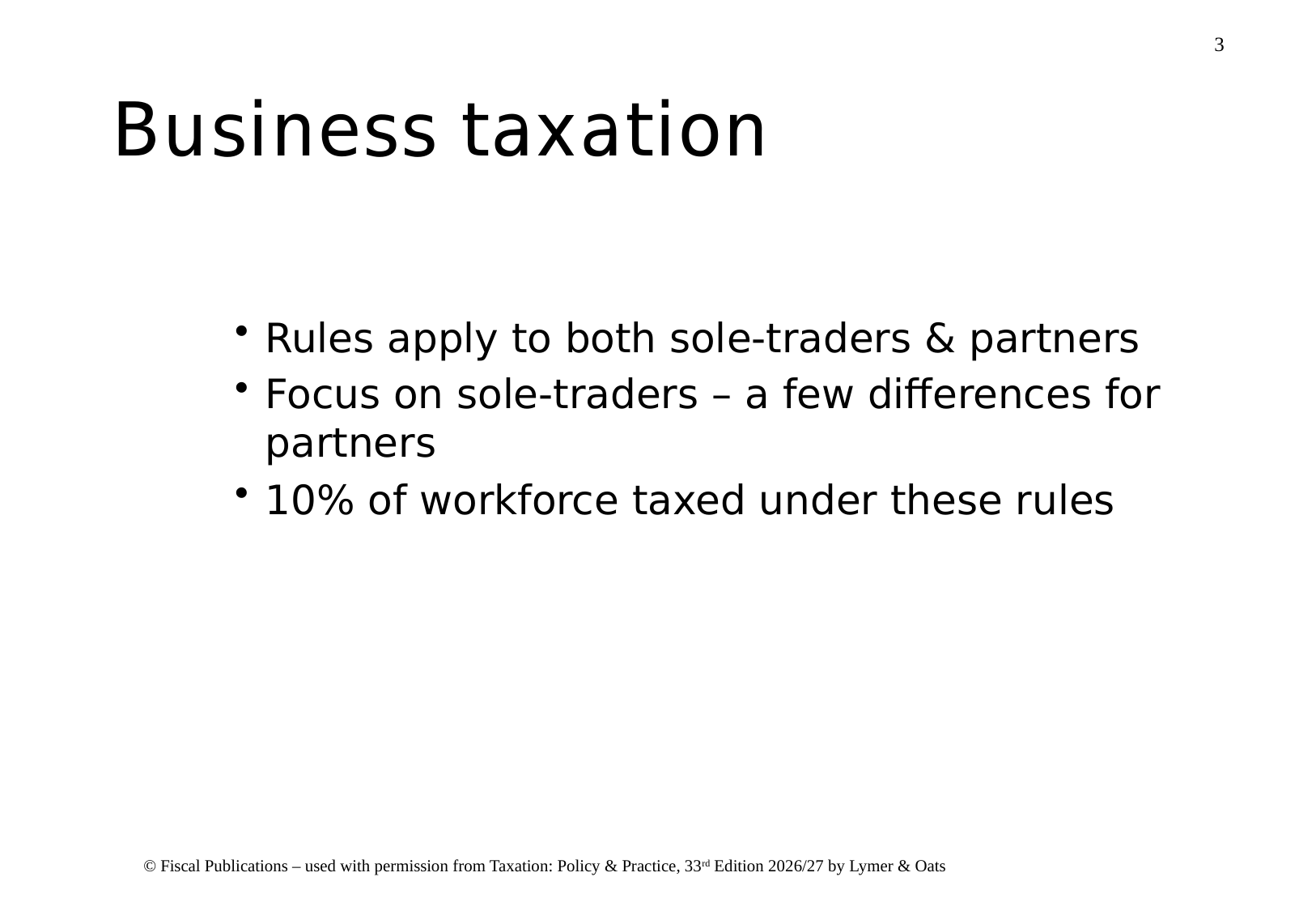

# Business taxation

Rules apply to both sole-traders & partners
Focus on sole-traders – a few differences for partners
10% of workforce taxed under these rules